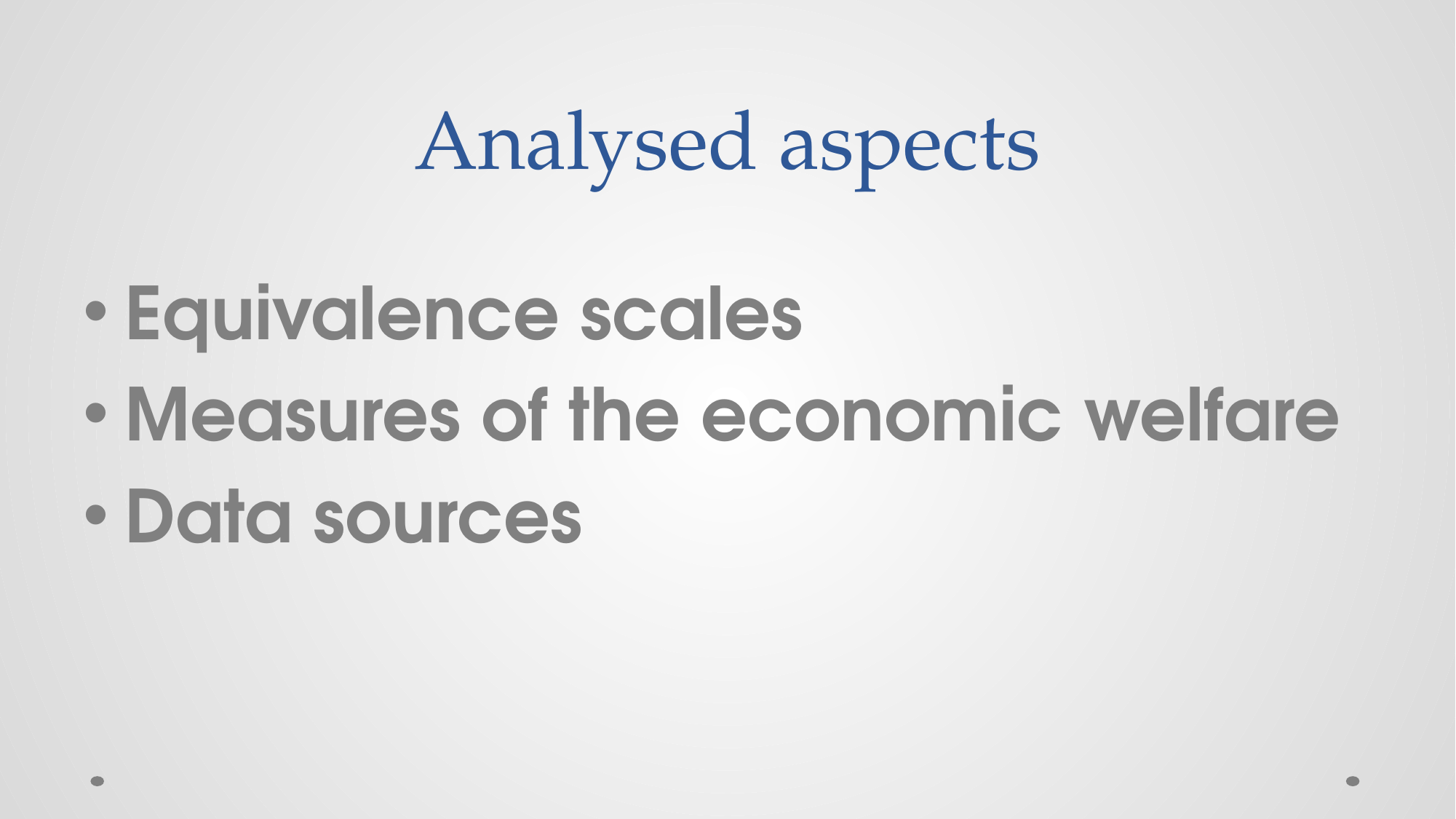

# Analysed aspects
Equivalence scales
Measures of the economic welfare
Data sources